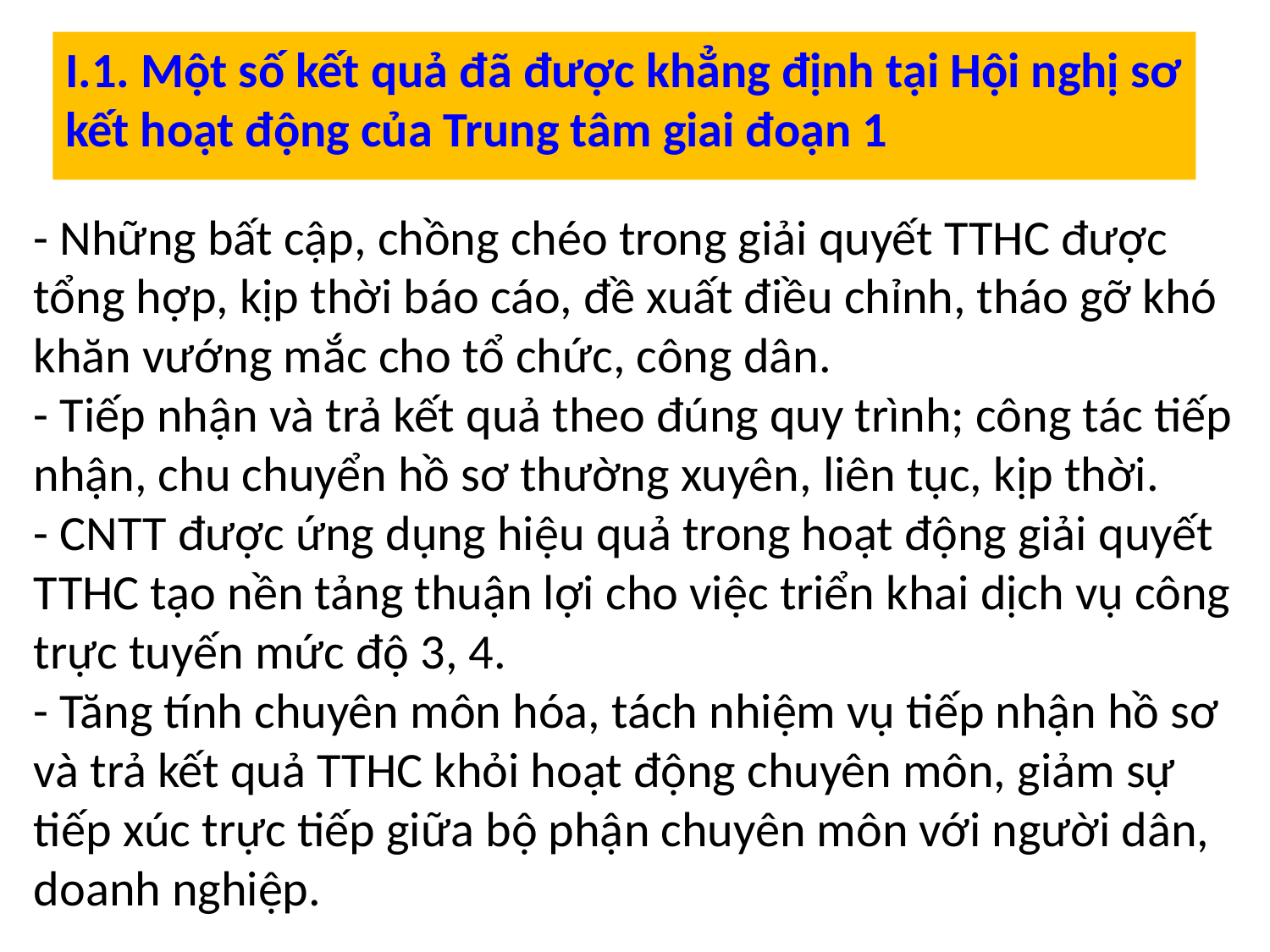

I.1. Một số kết quả đã được khẳng định tại Hội nghị sơ kết hoạt động của Trung tâm giai đoạn 1
# - Những bất cập, chồng chéo trong giải quyết TTHC được tổng hợp, kịp thời báo cáo, đề xuất điều chỉnh, tháo gỡ khó khăn vướng mắc cho tổ chức, công dân. - Tiếp nhận và trả kết quả theo đúng quy trình; công tác tiếp nhận, chu chuyển hồ sơ thường xuyên, liên tục, kịp thời. - CNTT được ứng dụng hiệu quả trong hoạt động giải quyết TTHC tạo nền tảng thuận lợi cho việc triển khai dịch vụ công trực tuyến mức độ 3, 4. - Tăng tính chuyên môn hóa, tách nhiệm vụ tiếp nhận hồ sơ và trả kết quả TTHC khỏi hoạt động chuyên môn, giảm sự tiếp xúc trực tiếp giữa bộ phận chuyên môn với người dân, doanh nghiệp.